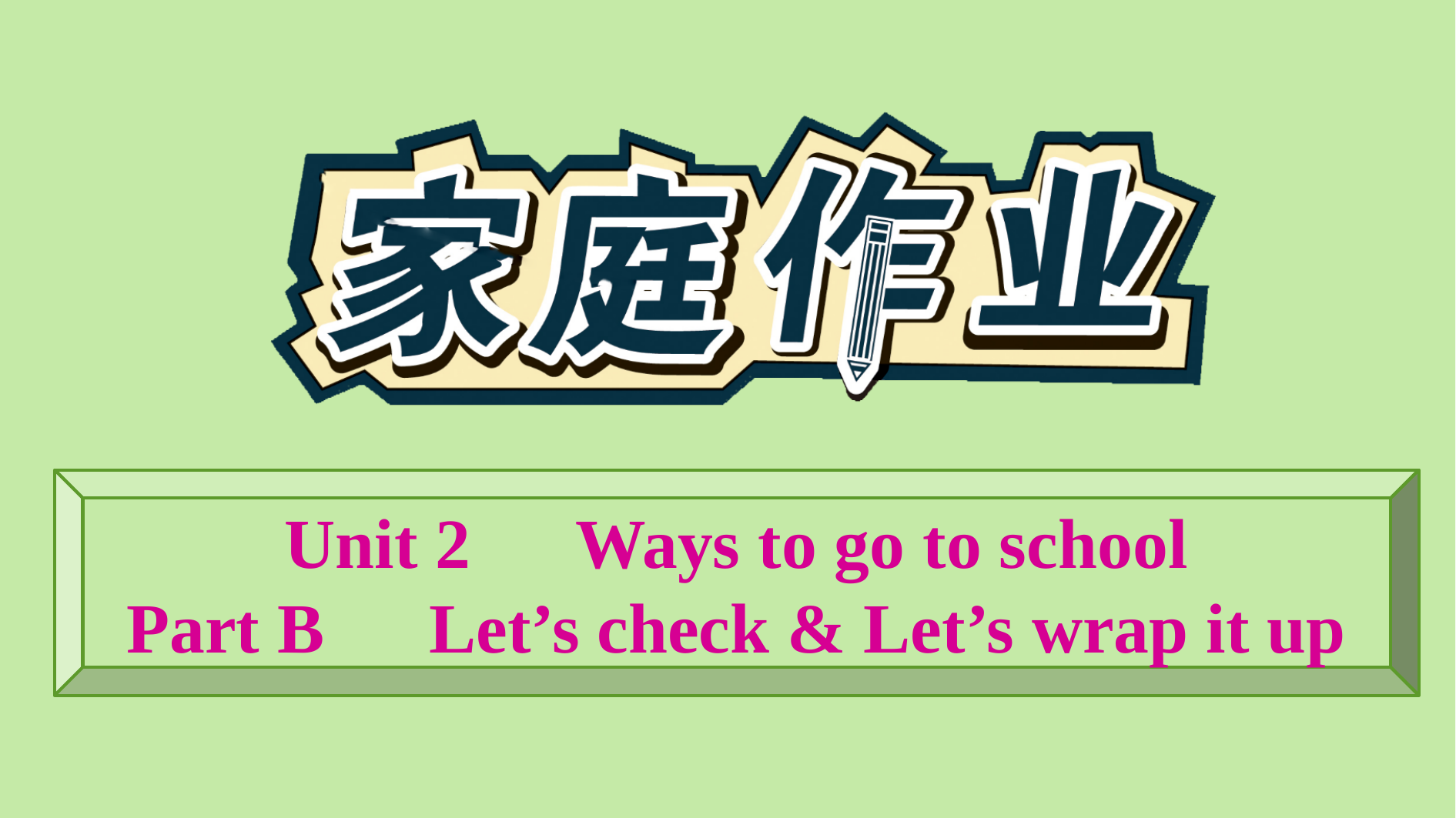

Unit 2　Ways to go to school
Part B　Let’s check & Let’s wrap it up